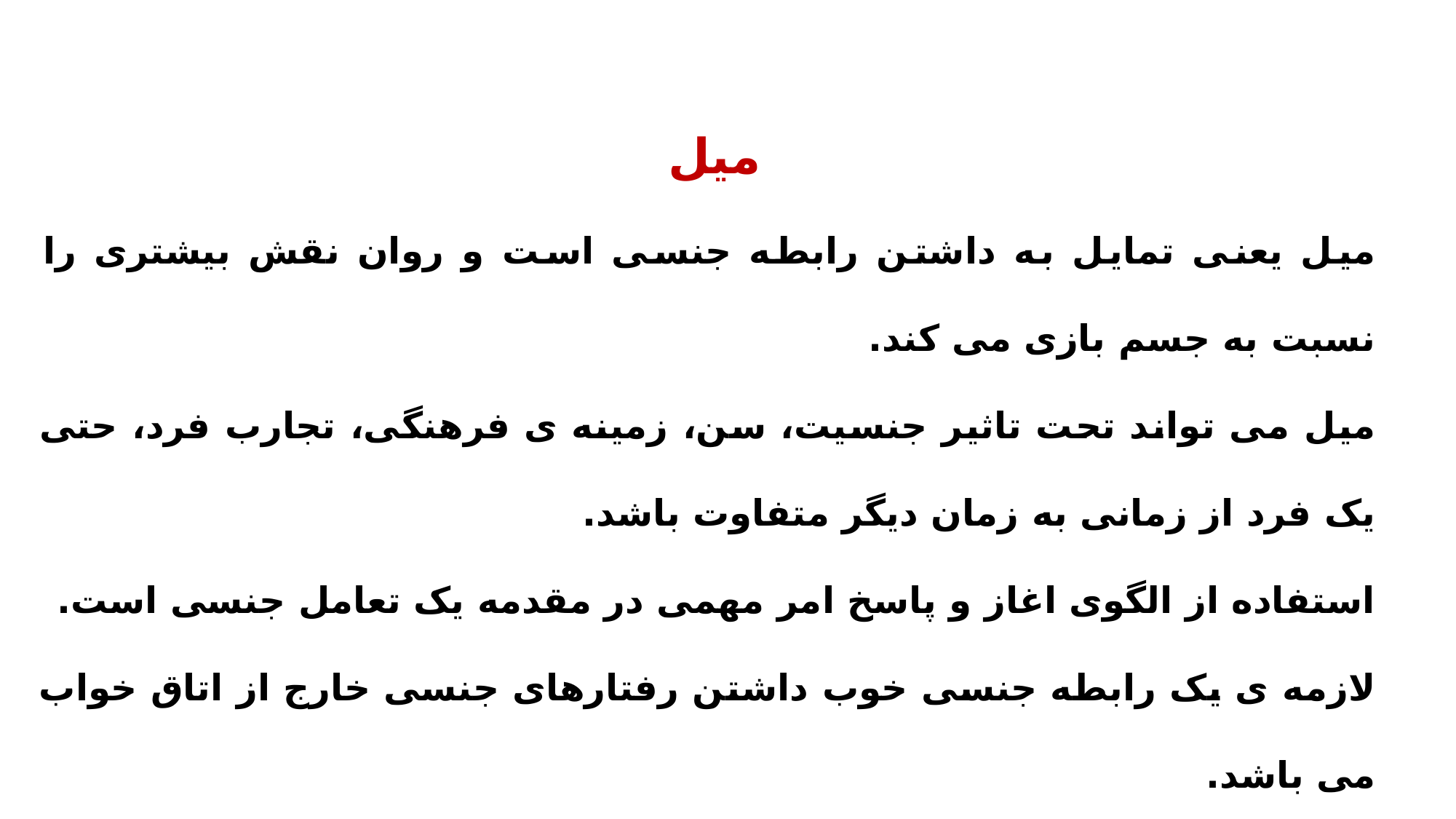

میل
میل یعنی تمایل به داشتن رابطه جنسی است و روان نقش بیشتری را نسبت به جسم بازی می کند.
میل می تواند تحت تاثیر جنسیت، سن، زمینه ی فرهنگی، تجارب فرد، حتی یک فرد از زمانی به زمان دیگر متفاوت باشد.
استفاده از الگوی اغاز و پاسخ امر مهمی در مقدمه یک تعامل جنسی است.
لازمه ی یک رابطه جنسی خوب داشتن رفتارهای جنسی خارج از اتاق خواب می باشد.

36